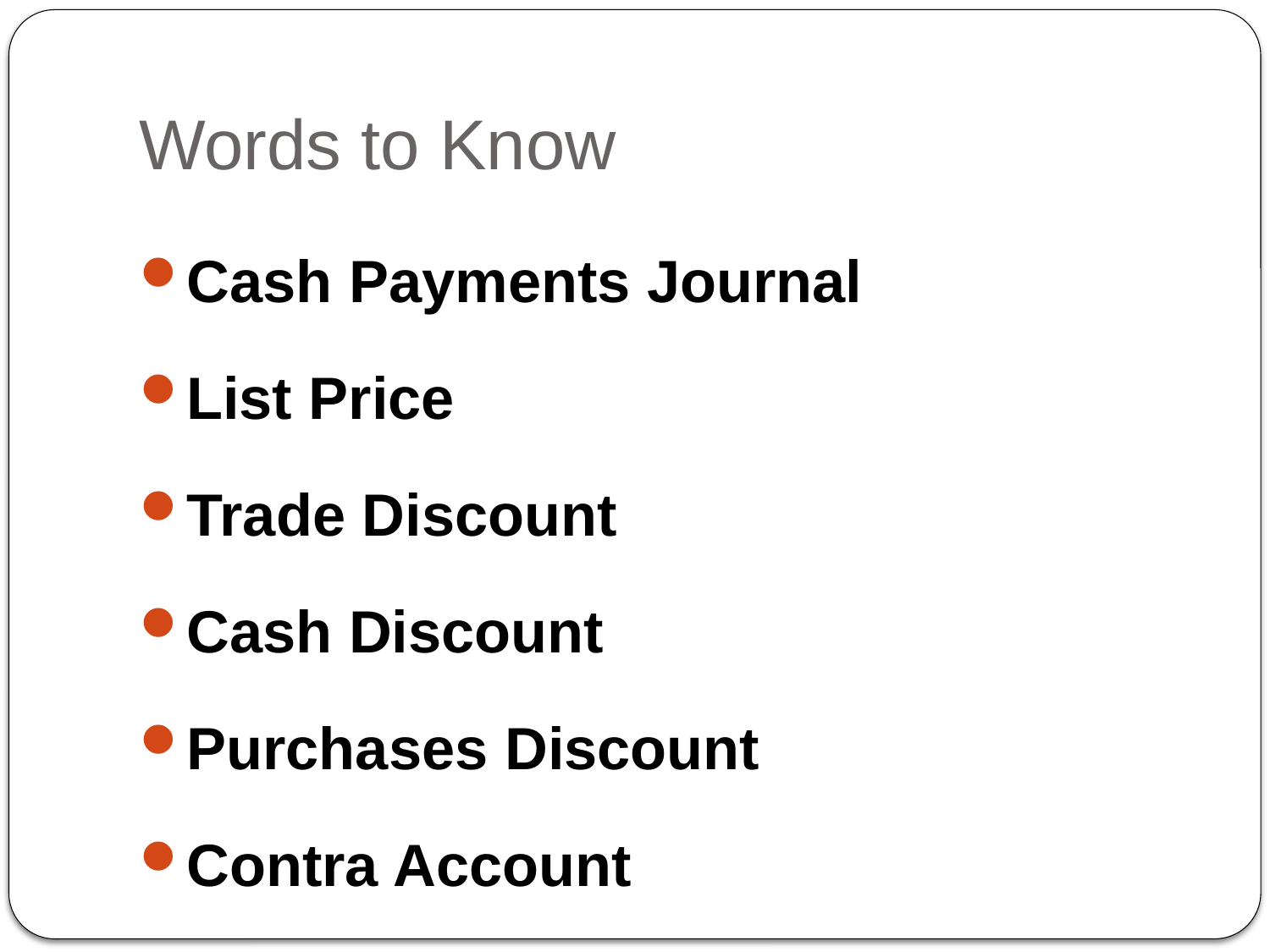

# Words to Know
Cash Payments Journal
List Price
Trade Discount
Cash Discount
Purchases Discount
Contra Account